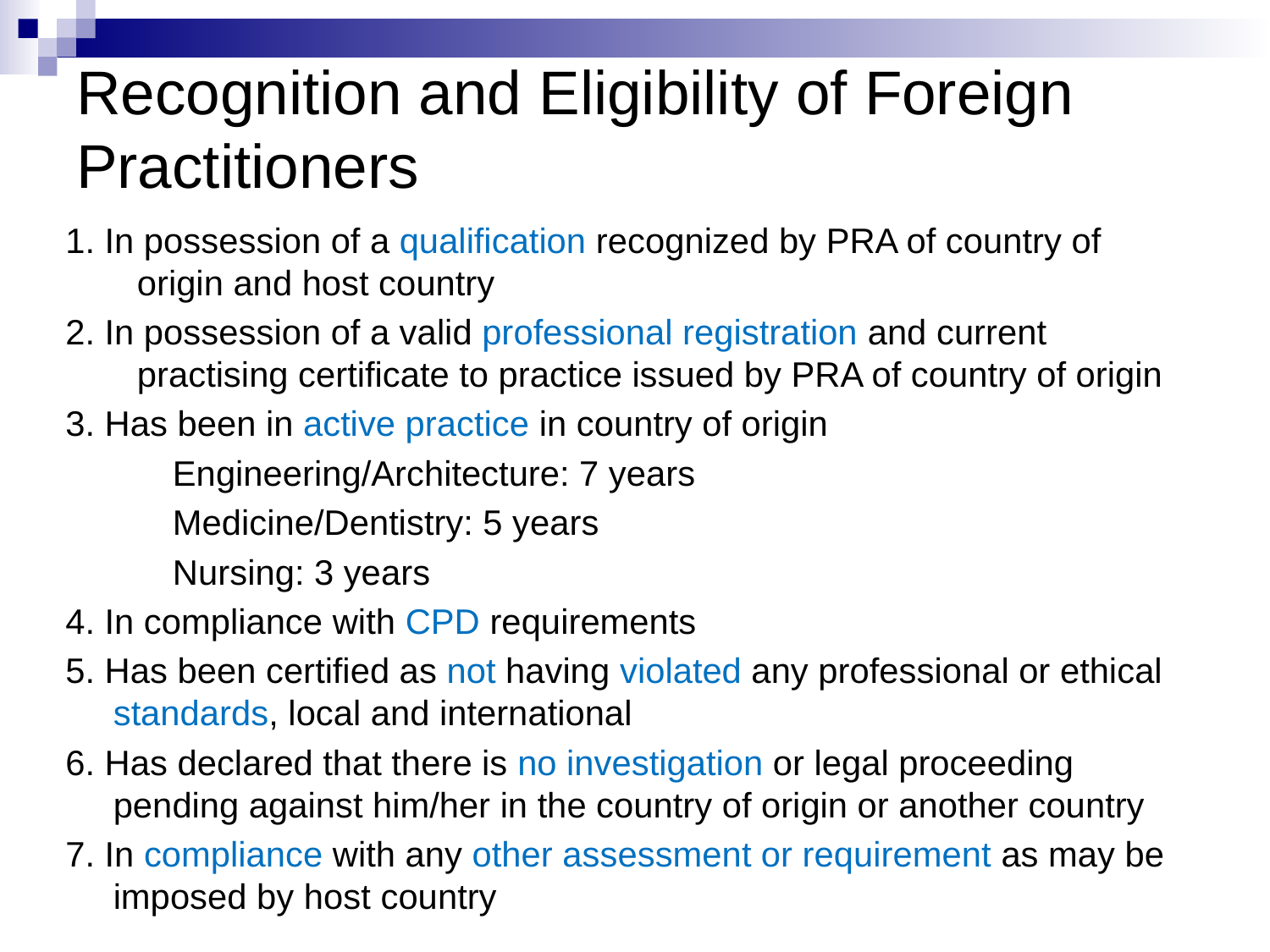

Recognition and Eligibility of Foreign Practitioners
1. In possession of a qualification recognized by PRA of country of origin and host country
2. In possession of a valid professional registration and current practising certificate to practice issued by PRA of country of origin
3. Has been in active practice in country of origin
           Engineering/Architecture: 7 years
           Medicine/Dentistry: 5 years
           Nursing: 3 years
4. In compliance with CPD requirements
5. Has been certified as not having violated any professional or ethical standards, local and international
6. Has declared that there is no investigation or legal proceeding pending against him/her in the country of origin or another country
7. In compliance with any other assessment or requirement as may be imposed by host country